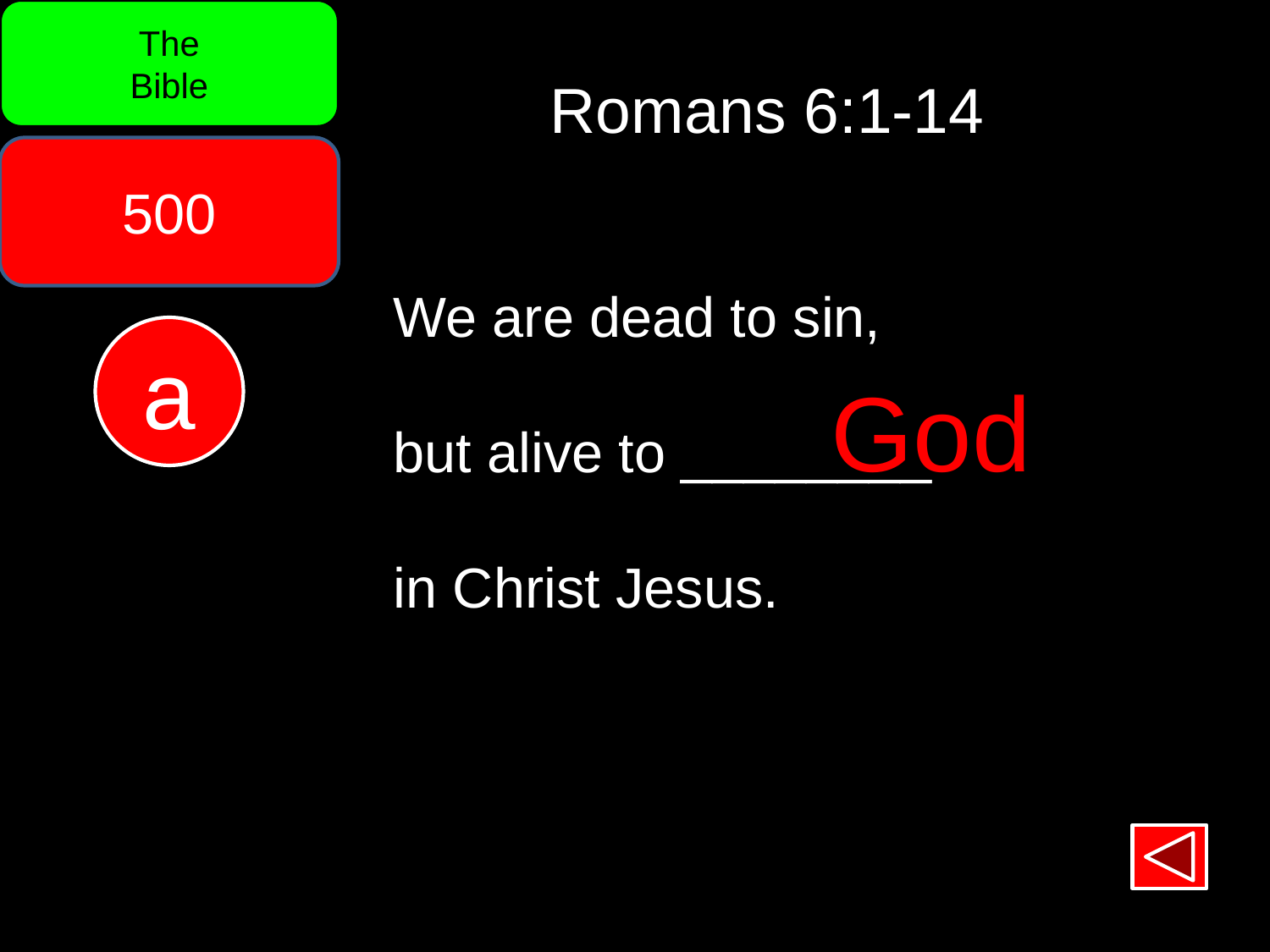

The
Bible
Romans 6:1-14
500
We are dead to sin,

but alive to ________

in Christ Jesus.
a
God